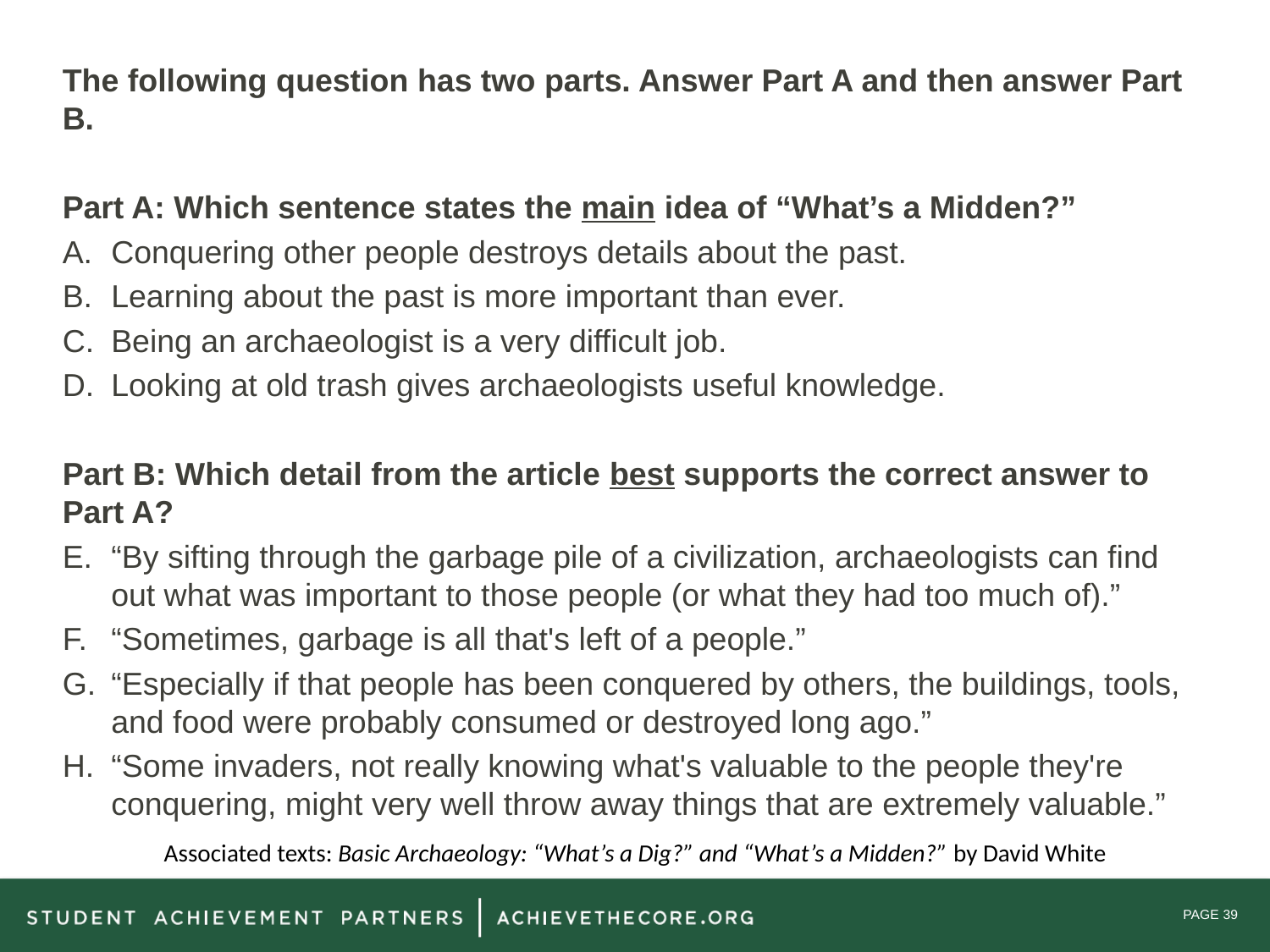

The following question has two parts. Answer Part A and then answer Part B.

Part A: Which sentence states the main idea of “What’s a Midden?”
Conquering other people destroys details about the past.
Learning about the past is more important than ever.
Being an archaeologist is a very difficult job.
Looking at old trash gives archaeologists useful knowledge.

Part B: Which detail from the article best supports the correct answer to Part A?
“By sifting through the garbage pile of a civilization, archaeologists can find out what was important to those people (or what they had too much of).”
“Sometimes, garbage is all that's left of a people.”
“Especially if that people has been conquered by others, the buildings, tools, and food were probably consumed or destroyed long ago.”
“Some invaders, not really knowing what's valuable to the people they're conquering, might very well throw away things that are extremely valuable.”

Associated texts: Basic Archaeology: “What’s a Dig?” and “What’s a Midden?” by David White